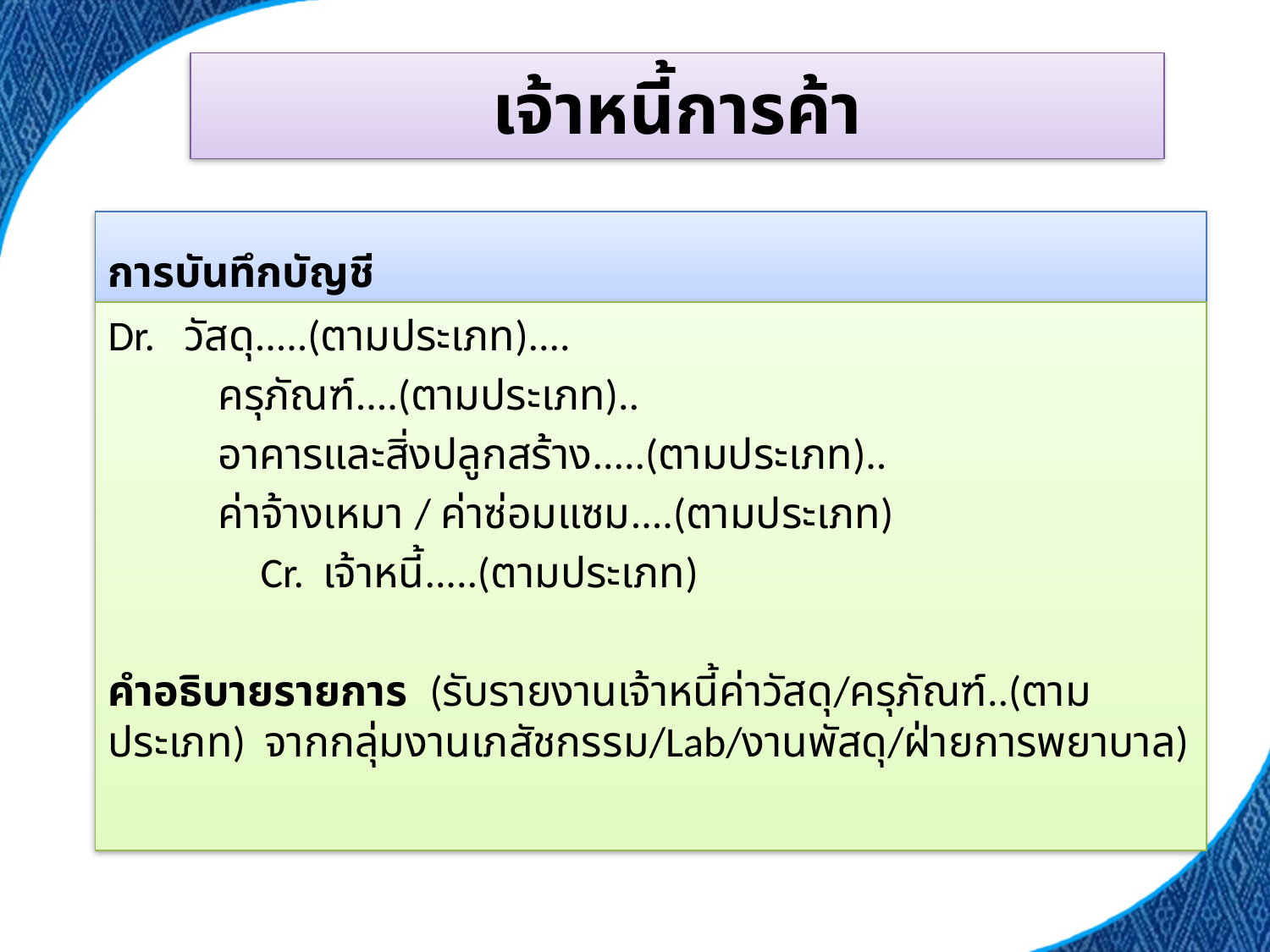

# เจ้าหนี้การค้า
การบันทึกบัญชี
Dr.   วัสดุ.....(ตามประเภท)....
          ครุภัณฑ์....(ตามประเภท)..
          อาคารและสิ่งปลูกสร้าง.....(ตามประเภท)..
          ค่าจ้างเหมา / ค่าซ่อมแซม....(ตามประเภท)
                Cr.  เจ้าหนี้.....(ตามประเภท)

คำอธิบายรายการ  (รับรายงานเจ้าหนี้ค่าวัสดุ/ครุภัณฑ์..(ตามประเภท)  จากกลุ่มงานเภสัชกรรม/Lab/งานพัสดุ/ฝ่ายการพยาบาล)